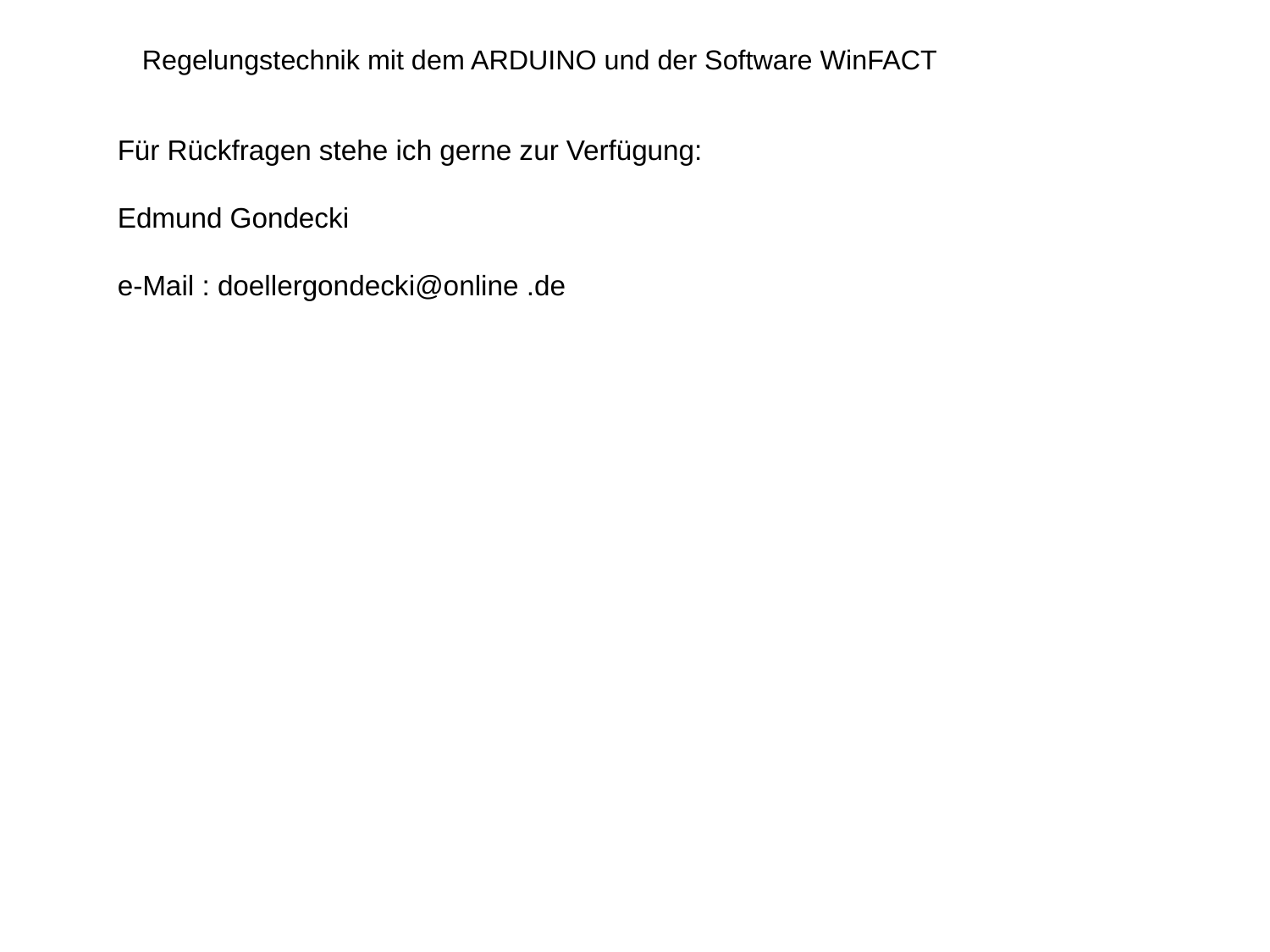

Regelungstechnik mit dem ARDUINO und der Software WinFACT
Für Rückfragen stehe ich gerne zur Verfügung:

Edmund Gondecki

e-Mail : doellergondecki@online .de